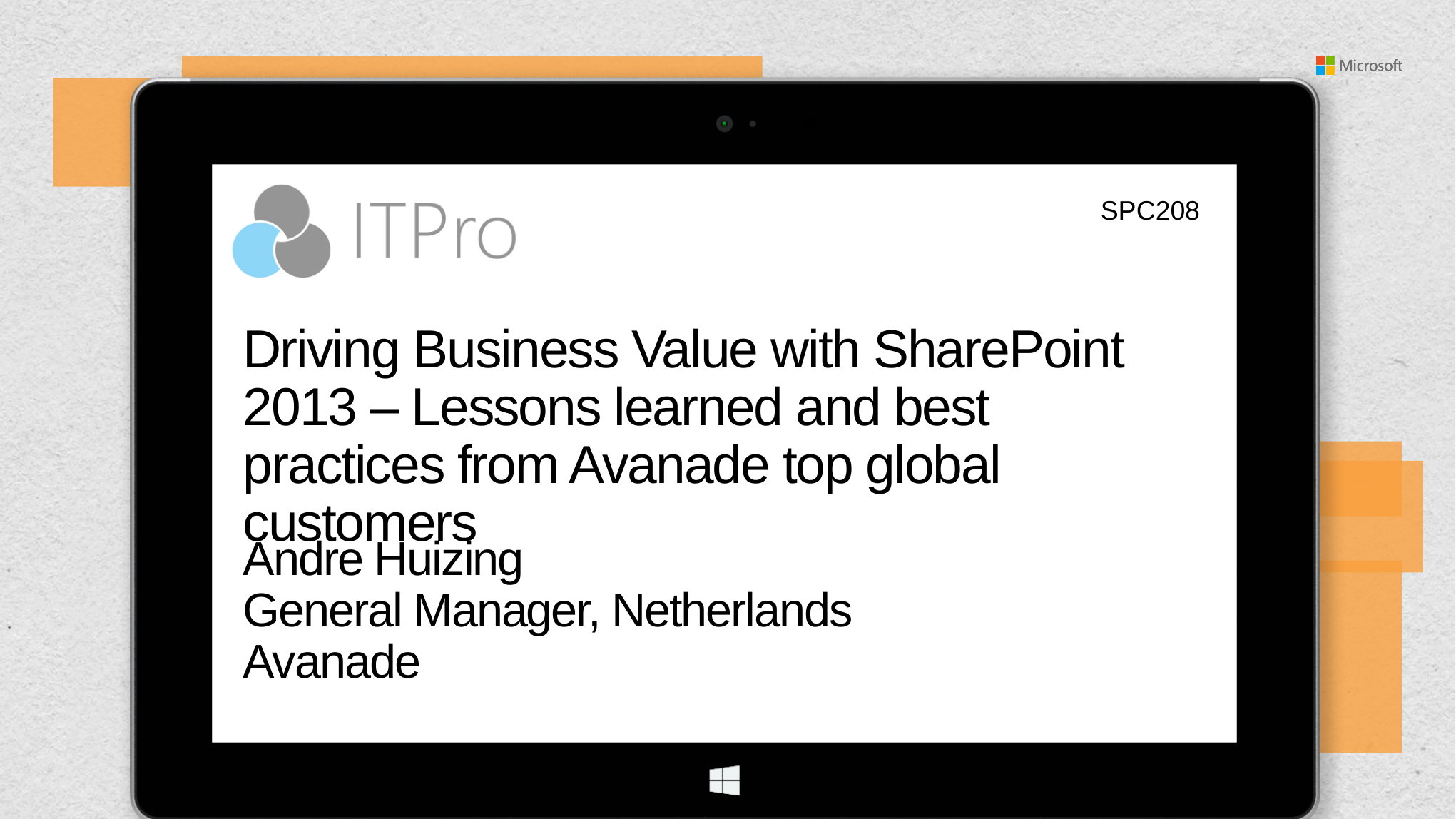

SPC208
# Driving Business Value with SharePoint 2013 – Lessons learned and best practices from Avanade top global customers
Andre Huizing
General Manager, Netherlands
Avanade